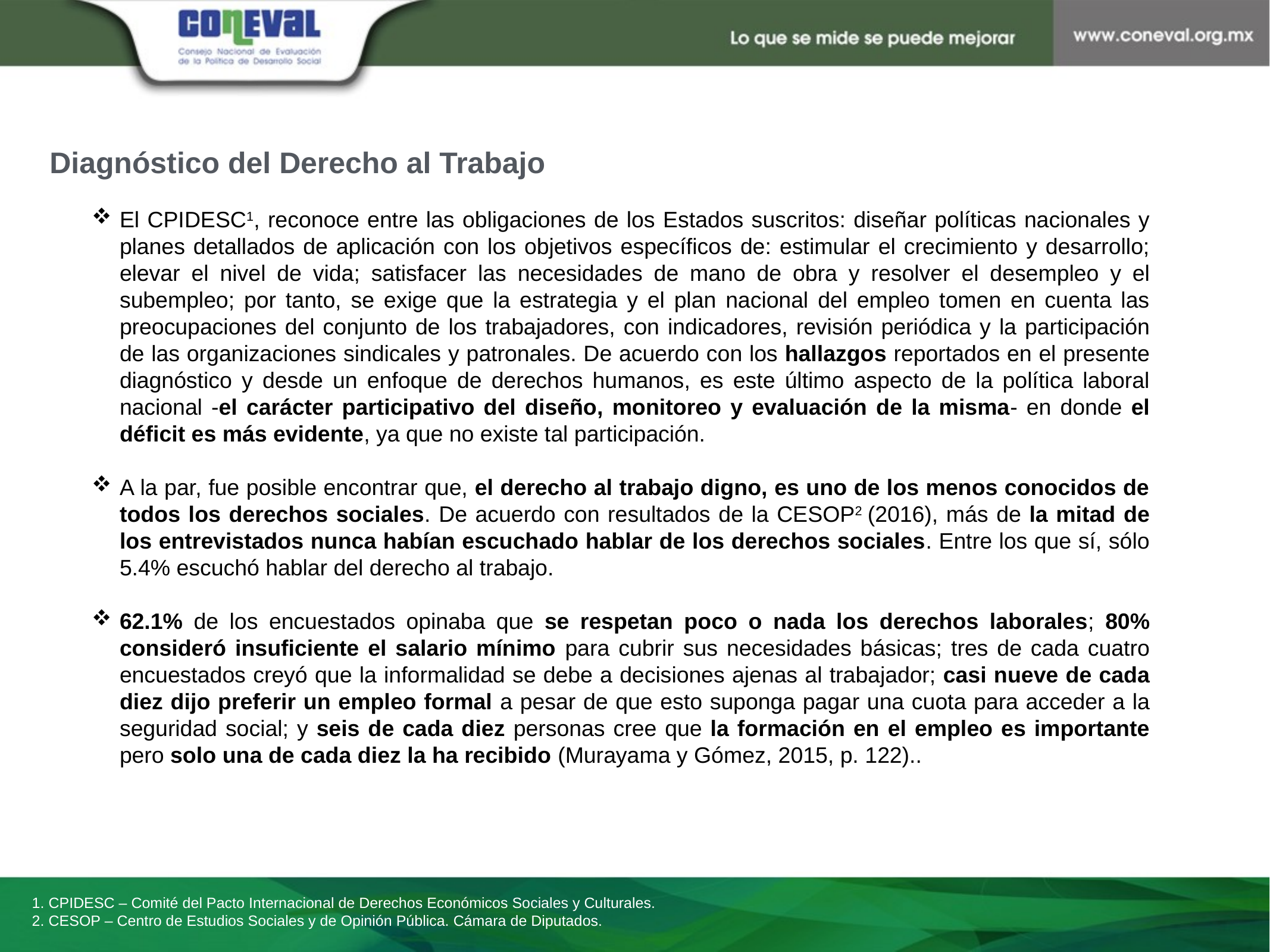

Diagnóstico del Derecho al Trabajo
El CPIDESC1, reconoce entre las obligaciones de los Estados suscritos: diseñar políticas nacionales y planes detallados de aplicación con los objetivos específicos de: estimular el crecimiento y desarrollo; elevar el nivel de vida; satisfacer las necesidades de mano de obra y resolver el desempleo y el subempleo; por tanto, se exige que la estrategia y el plan nacional del empleo tomen en cuenta las preocupaciones del conjunto de los trabajadores, con indicadores, revisión periódica y la participación de las organizaciones sindicales y patronales. De acuerdo con los hallazgos reportados en el presente diagnóstico y desde un enfoque de derechos humanos, es este último aspecto de la política laboral nacional -el carácter participativo del diseño, monitoreo y evaluación de la misma- en donde el déficit es más evidente, ya que no existe tal participación.

A la par, fue posible encontrar que, el derecho al trabajo digno, es uno de los menos conocidos de todos los derechos sociales. De acuerdo con resultados de la CESOP2 (2016), más de la mitad de los entrevistados nunca habían escuchado hablar de los derechos sociales. Entre los que sí, sólo 5.4% escuchó hablar del derecho al trabajo.

62.1% de los encuestados opinaba que se respetan poco o nada los derechos laborales; 80% consideró insuficiente el salario mínimo para cubrir sus necesidades básicas; tres de cada cuatro encuestados creyó que la informalidad se debe a decisiones ajenas al trabajador; casi nueve de cada diez dijo preferir un empleo formal a pesar de que esto suponga pagar una cuota para acceder a la seguridad social; y seis de cada diez personas cree que la formación en el empleo es importante pero solo una de cada diez la ha recibido (Murayama y Gómez, 2015, p. 122)..
1. CPIDESC – Comité del Pacto Internacional de Derechos Económicos Sociales y Culturales.
2. CESOP – Centro de Estudios Sociales y de Opinión Pública. Cámara de Diputados.